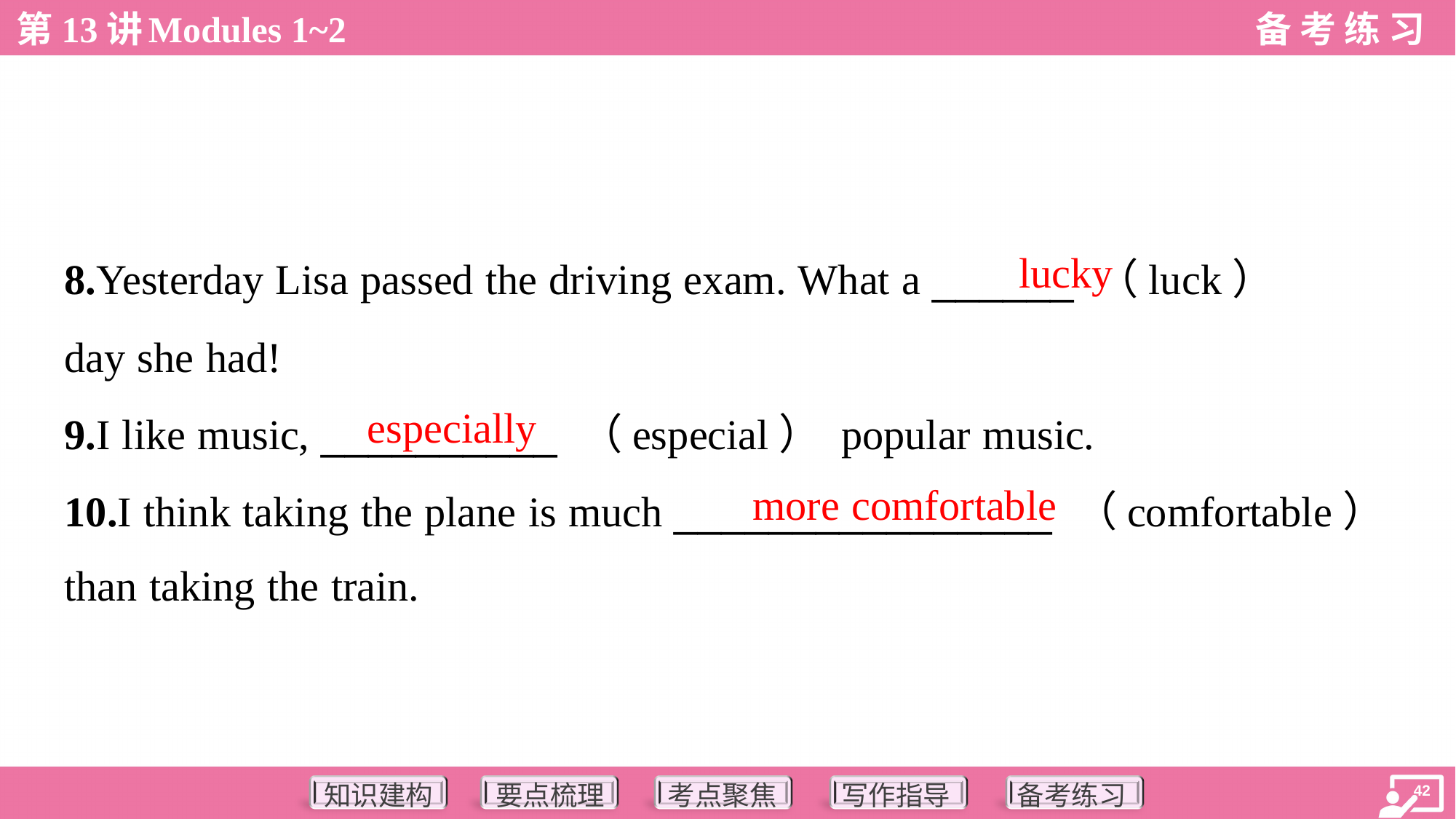

lucky
8.Yesterday Lisa passed the driving exam. What a ______ （luck）
day she had!
9.I like music, __________ （especial） popular music.
10.I think taking the plane is much ________________ （comfortable）
than taking the train.
especially
more comfortable